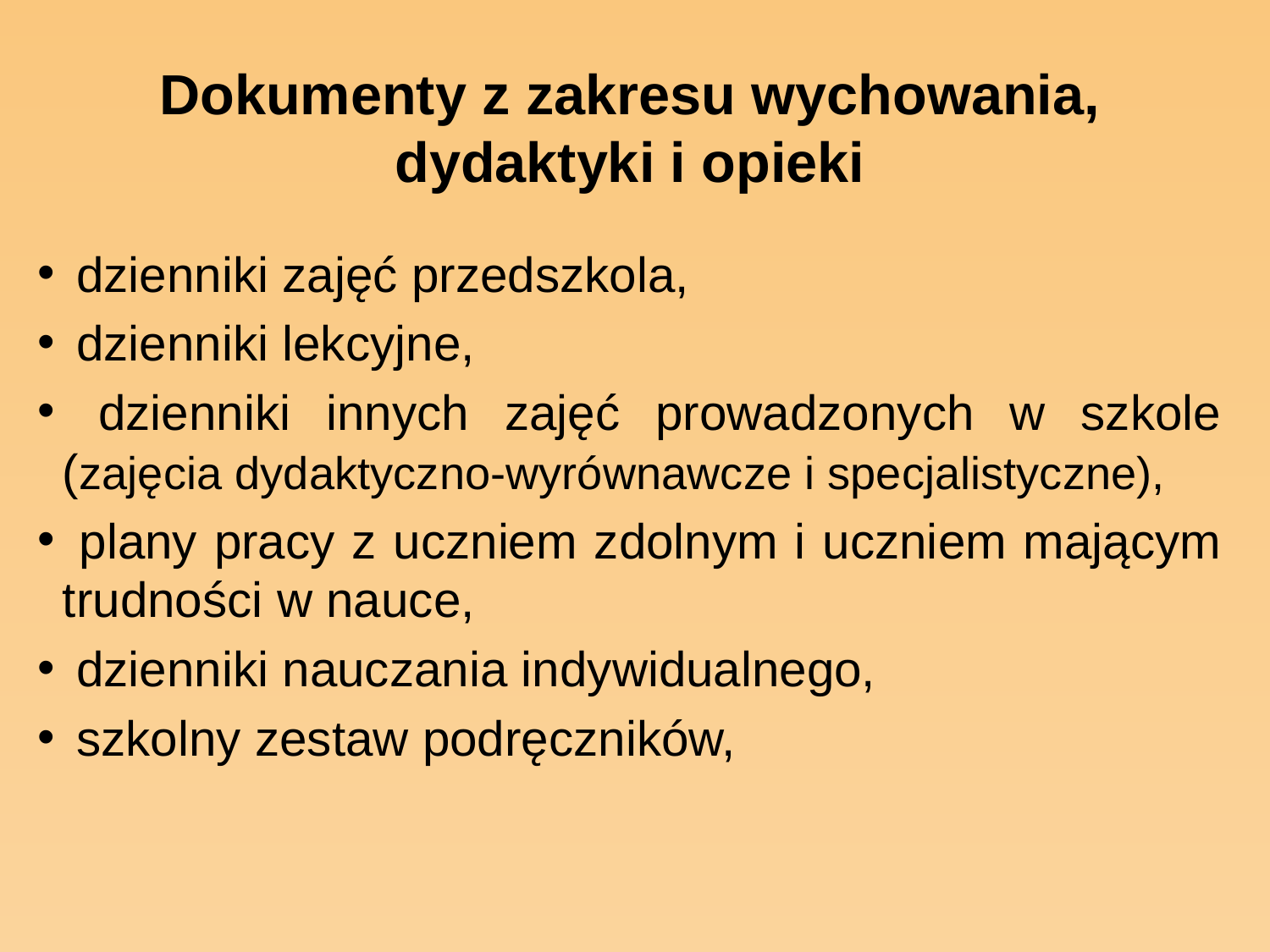

# Dokumenty z zakresu wychowania, dydaktyki i opieki
 dzienniki zajęć przedszkola,
 dzienniki lekcyjne,
 dzienniki innych zajęć prowadzonych w szkole (zajęcia dydaktyczno-wyrównawcze i specjalistyczne),
 plany pracy z uczniem zdolnym i uczniem mającym trudności w nauce,
 dzienniki nauczania indywidualnego,
 szkolny zestaw podręczników,